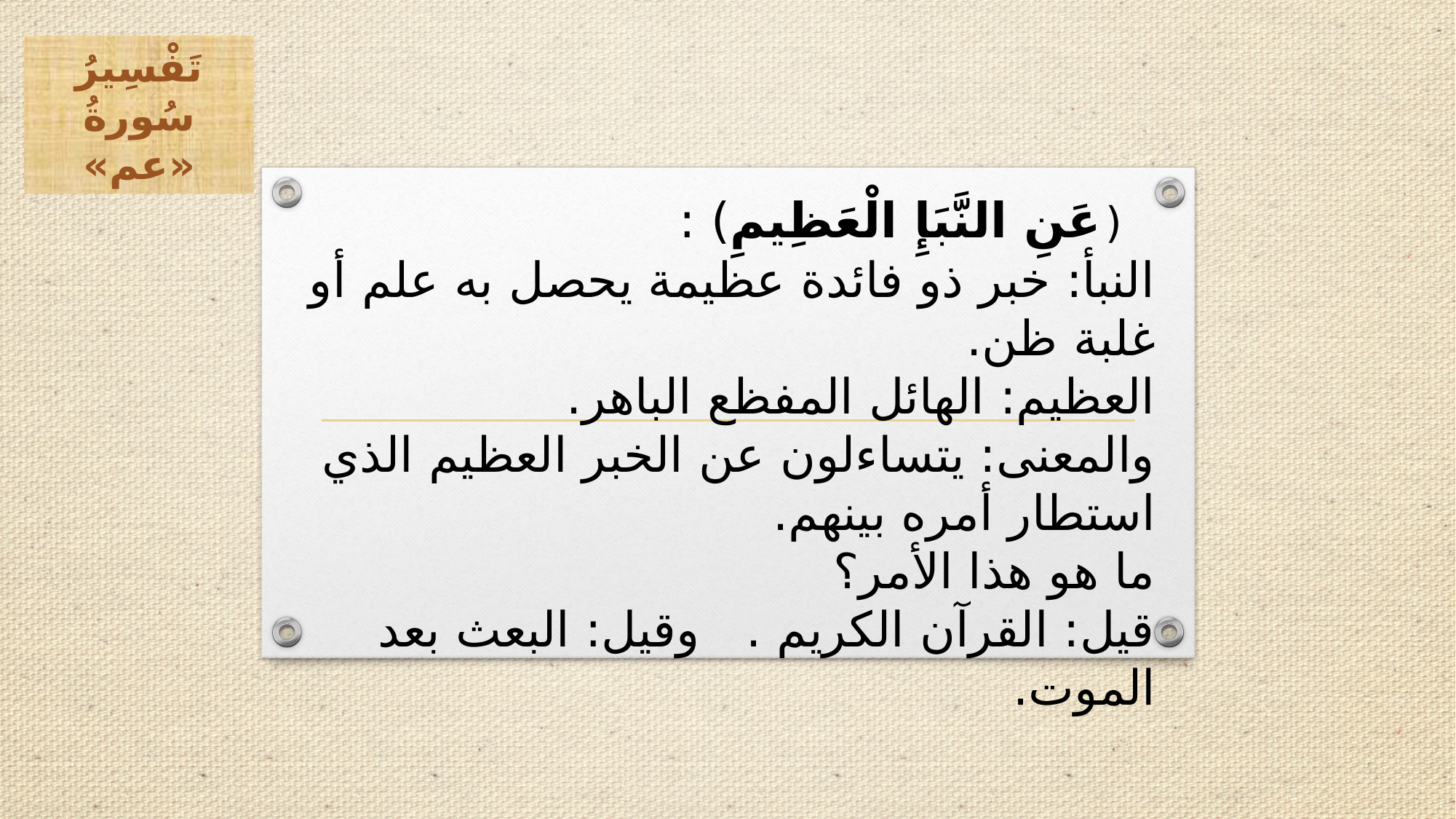

تَفْسِيرُ سُورةُ «عم»
  (عَنِ النَّبَإِ الْعَظِيمِ) :
النبأ: خبر ذو فائدة عظيمة يحصل به علم أو غلبة ظن.
العظيم: الهائل المفظع الباهر.
والمعنى: يتساءلون عن الخبر العظيم الذي استطار أمره بينهم.
ما هو هذا الأمر؟
قيل: القرآن الكريم .   وقيل: البعث بعد الموت.